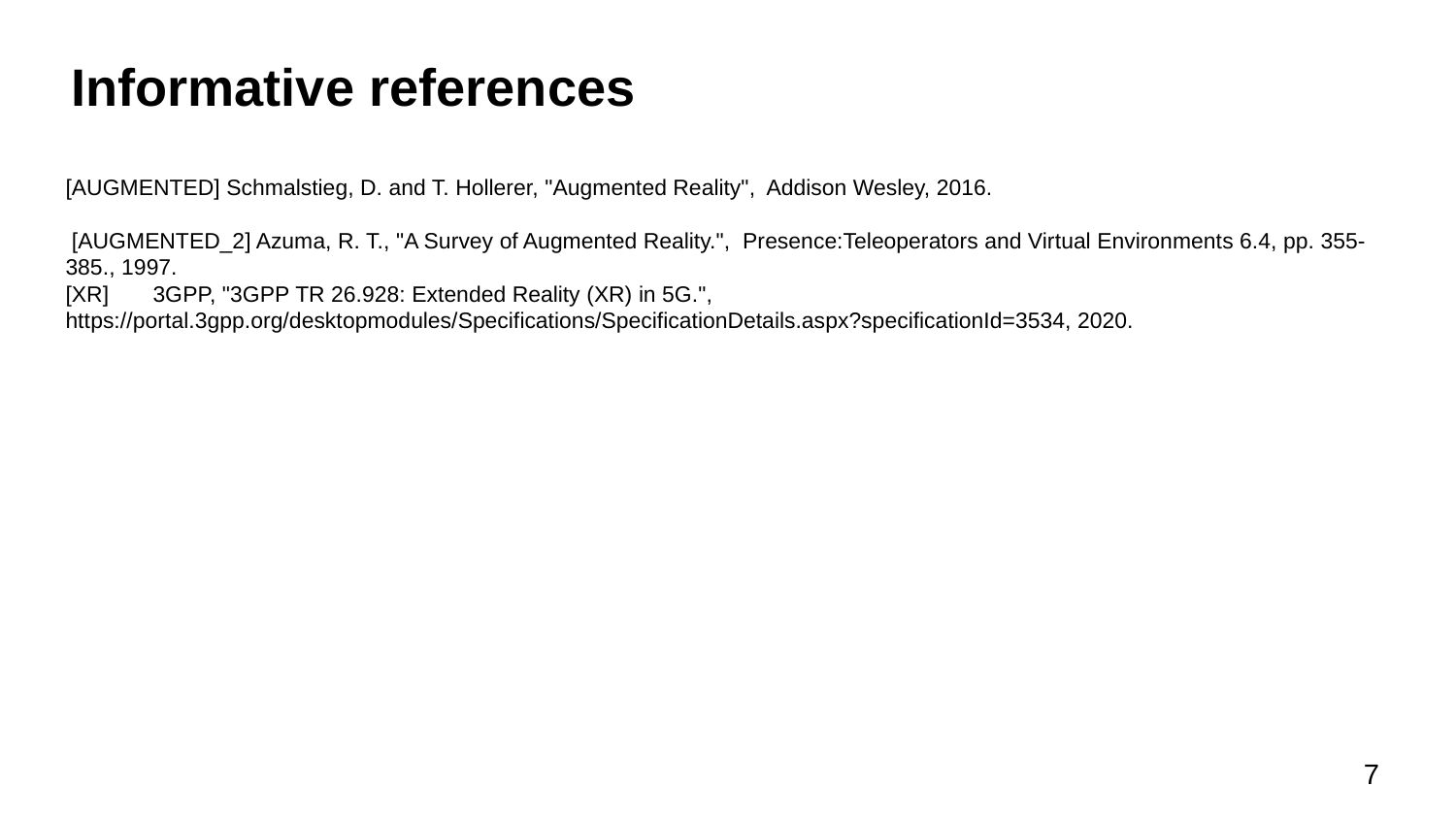

# Informative references

[AUGMENTED] Schmalstieg, D. and T. Hollerer, "Augmented Reality",  Addison Wesley, 2016.

 [AUGMENTED_2] Azuma, R. T., "A Survey of Augmented Reality.",  Presence:Teleoperators and Virtual Environments 6.4, pp. 355-385., 1997.
[XR]       3GPP, "3GPP TR 26.928: Extended Reality (XR) in 5G.", https://portal.3gpp.org/desktopmodules/Specifications/SpecificationDetails.aspx?specificationId=3534, 2020.

7